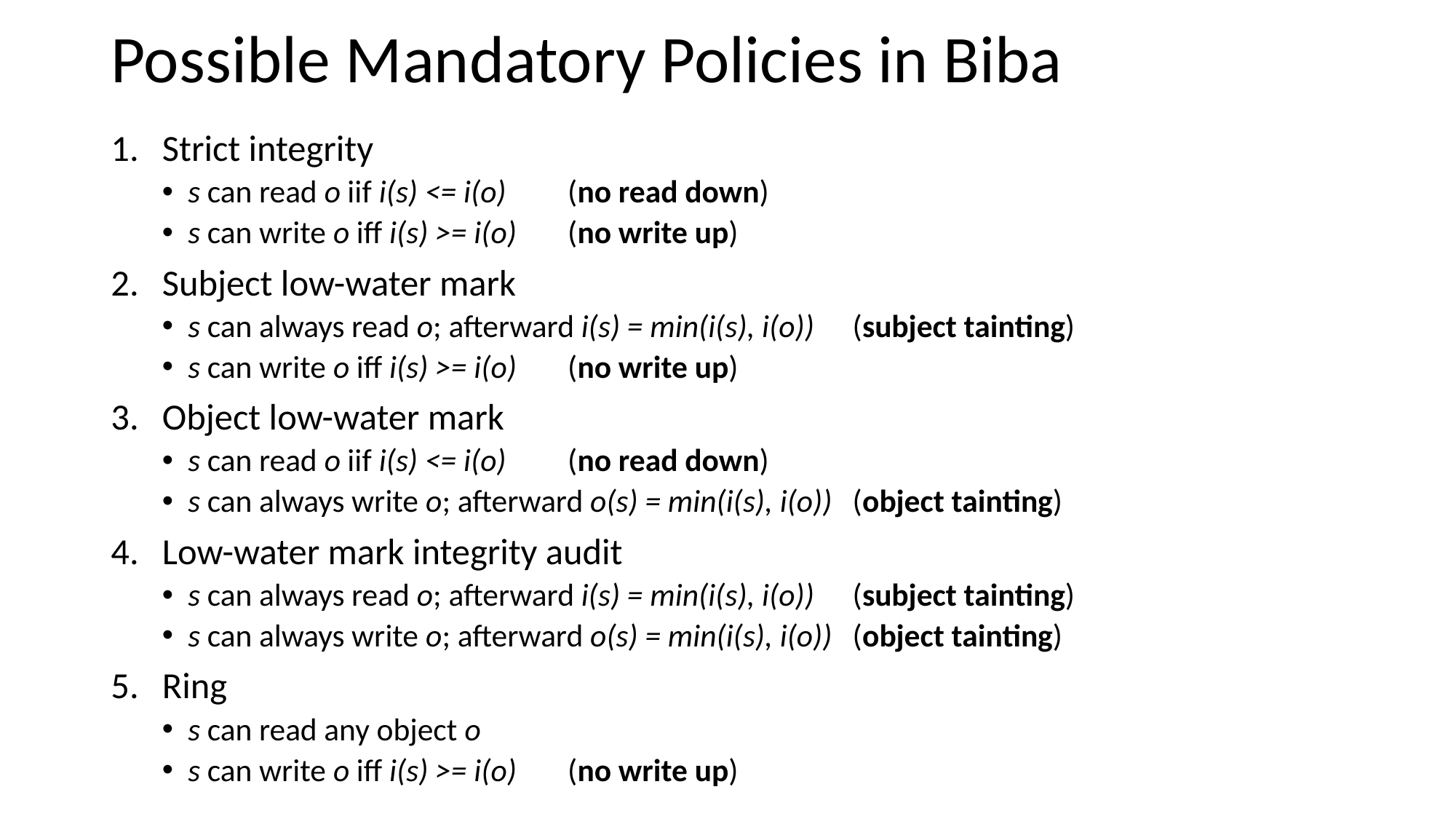

# Possible Mandatory Policies in Biba
Strict integrity
s can read o iif i(s) <= i(o)					(no read down)
s can write o iff i(s) >= i(o)					(no write up)
Subject low-water mark
s can always read o; afterward i(s) = min(i(s), i(o))		(subject tainting)
s can write o iff i(s) >= i(o)					(no write up)
Object low-water mark
s can read o iif i(s) <= i(o)					(no read down)
s can always write o; afterward o(s) = min(i(s), i(o))		(object tainting)
Low-water mark integrity audit
s can always read o; afterward i(s) = min(i(s), i(o))		(subject tainting)
s can always write o; afterward o(s) = min(i(s), i(o))		(object tainting)
Ring
s can read any object o
s can write o iff i(s) >= i(o)					(no write up)